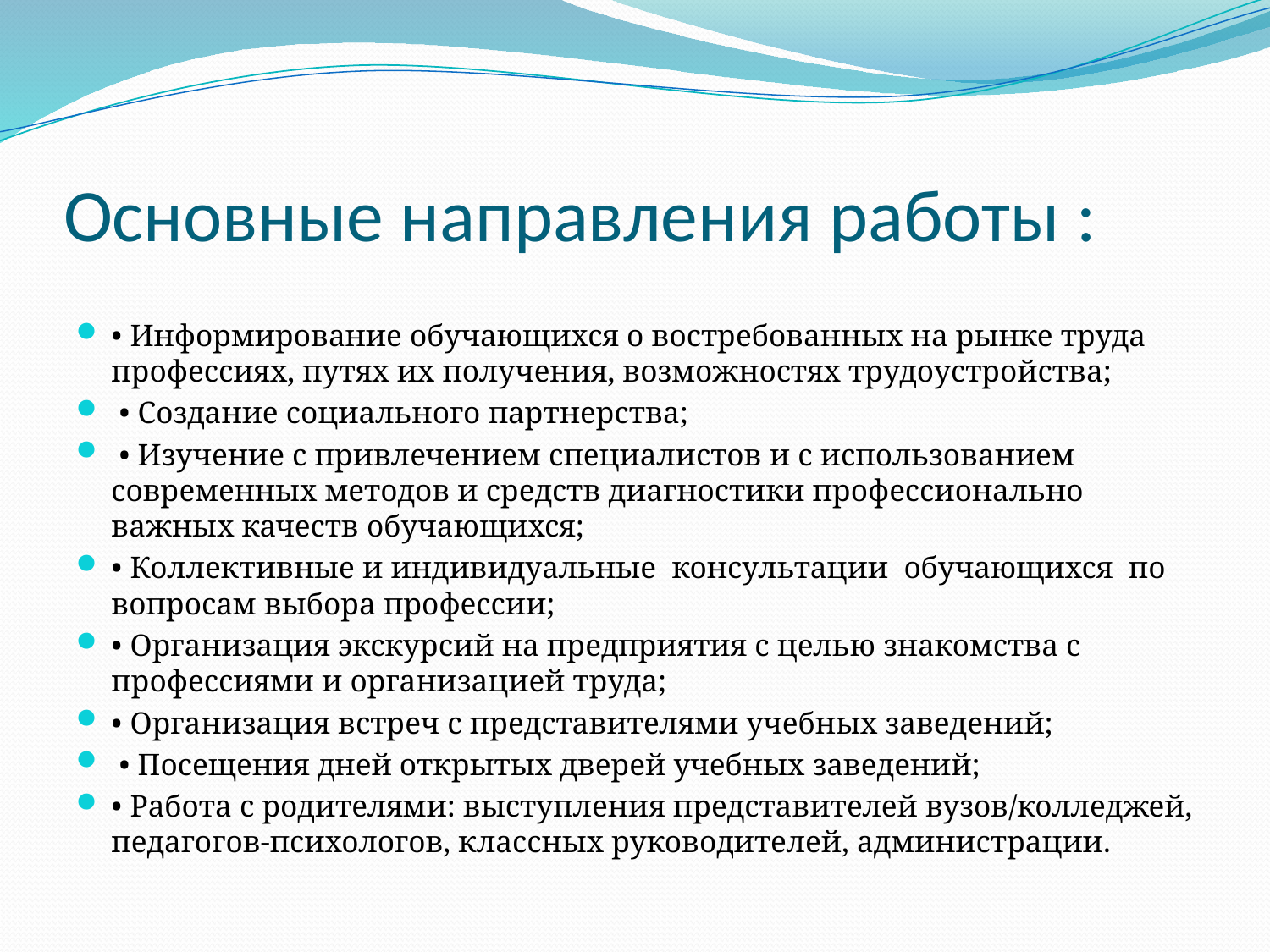

# Основные направления работы :

• Информирование обучающихся о востребованных на рынке труда профессиях, путях их получения, возможностях трудоустройства;
 • Создание социального партнерства;
 • Изучение с привлечением специалистов и с использованием современных методов и средств диагностики профессионально важных качеств обучающихся;
• Коллективные и индивидуальные  консультации  обучающихся  по вопросам выбора профессии;
• Организация экскурсий на предприятия с целью знакомства с профессиями и организацией труда;
• Организация встреч с представителями учебных заведений;
 • Посещения дней открытых дверей учебных заведений;
• Работа с родителями: выступления представителей вузов/колледжей, педагогов-психологов, классных руководителей, администрации.